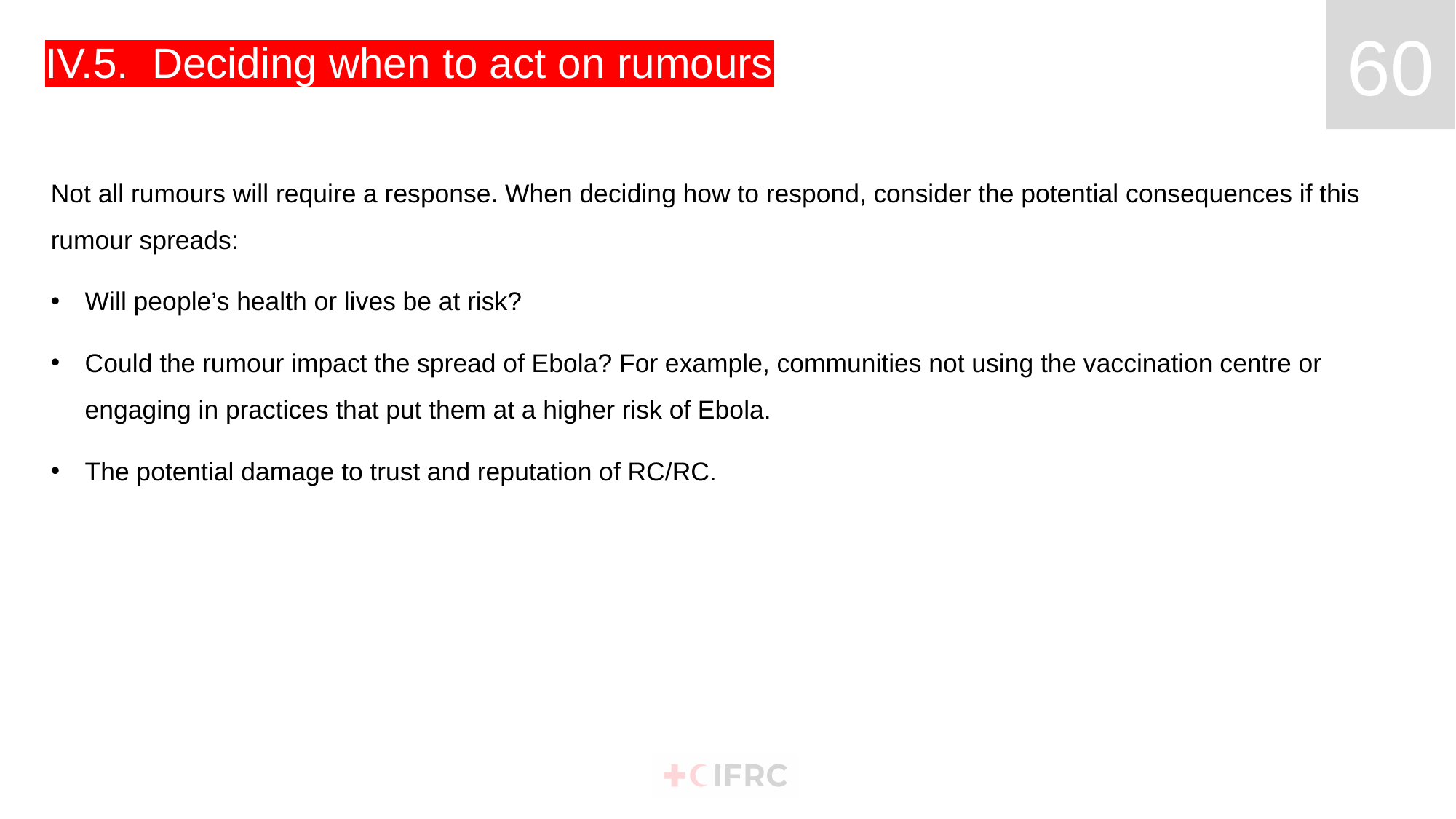

# IV.5.  Deciding when to act on rumours
Not all rumours will require a response. When deciding how to respond, consider the potential consequences if this rumour spreads:
Will people’s health or lives be at risk?
Could the rumour impact the spread of Ebola? For example, communities not using the vaccination centre or engaging in practices that put them at a higher risk of Ebola.
The potential damage to trust and reputation of RC/RC.